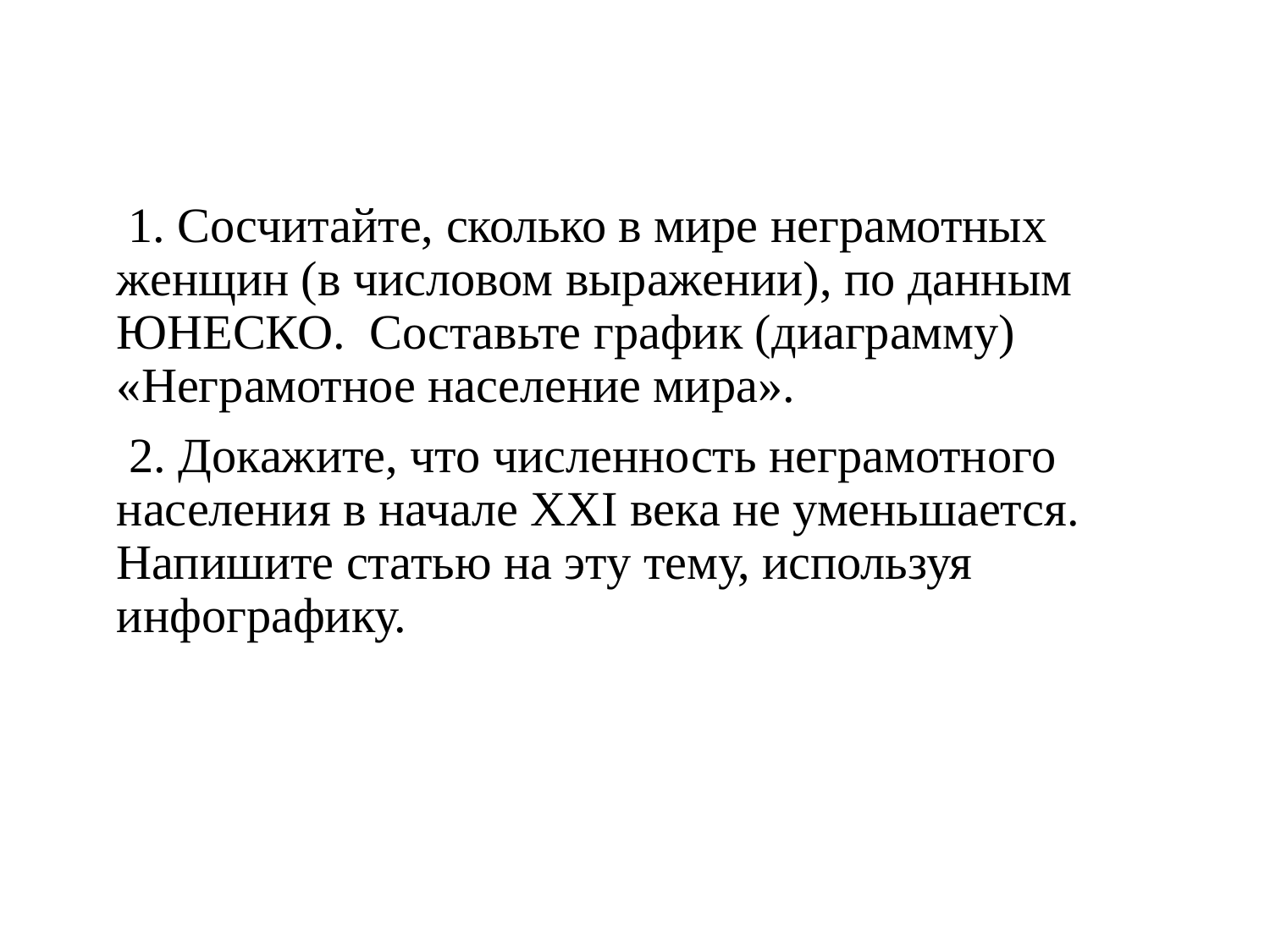

#
 1. Сосчитайте, сколько в мире неграмотных женщин (в числовом выражении), по данным ЮНЕСКО.  Составьте график (диаграмму) «Неграмотное население мира».
 2. Докажите, что численность неграмотного населения в начале XXI века не уменьшается. Напишите статью на эту тему, используя инфографику.